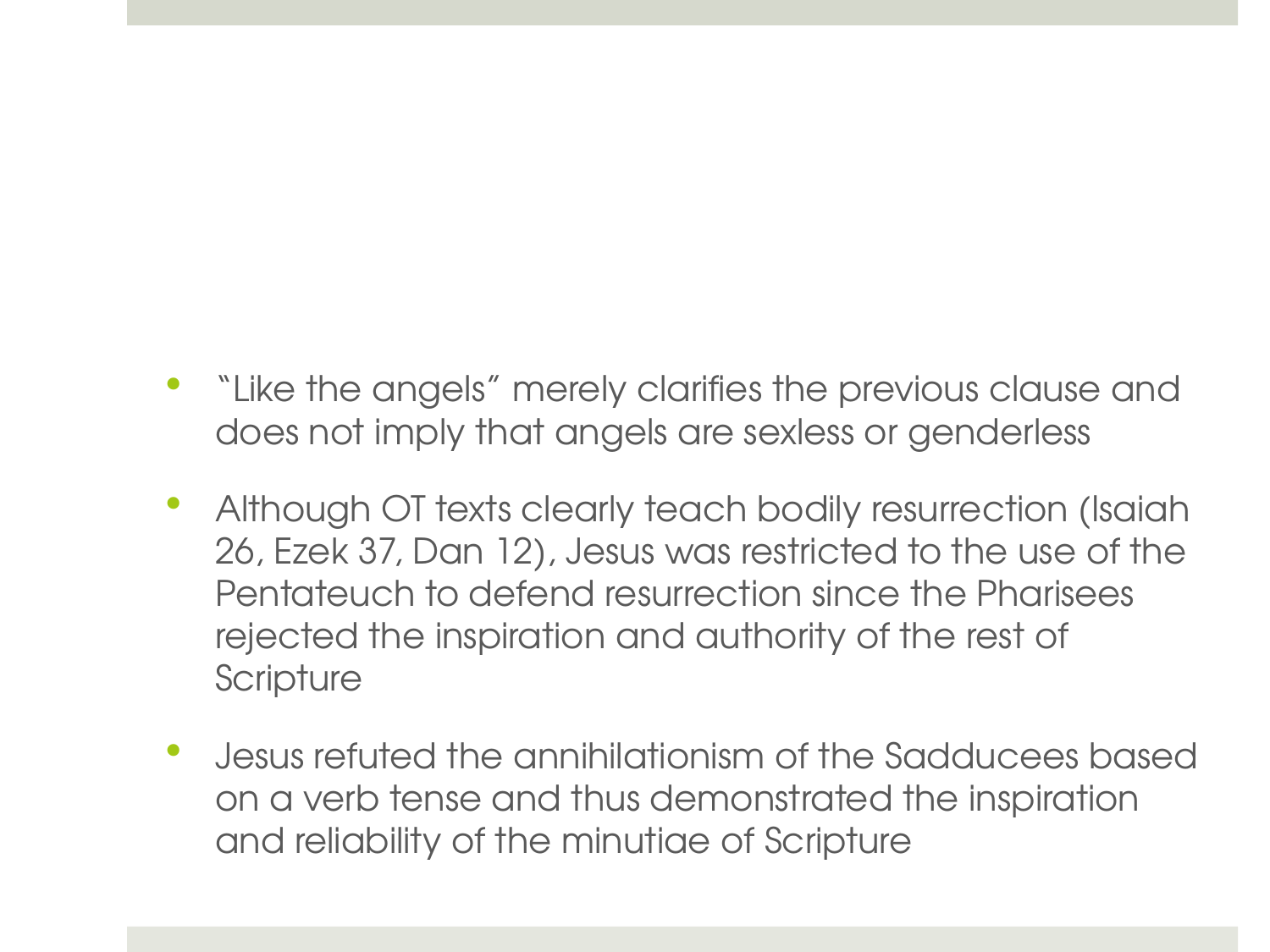

#
“Like the angels” merely clarifies the previous clause and does not imply that angels are sexless or genderless
Although OT texts clearly teach bodily resurrection (Isaiah 26, Ezek 37, Dan 12), Jesus was restricted to the use of the Pentateuch to defend resurrection since the Pharisees rejected the inspiration and authority of the rest of Scripture
Jesus refuted the annihilationism of the Sadducees based on a verb tense and thus demonstrated the inspiration and reliability of the minutiae of Scripture